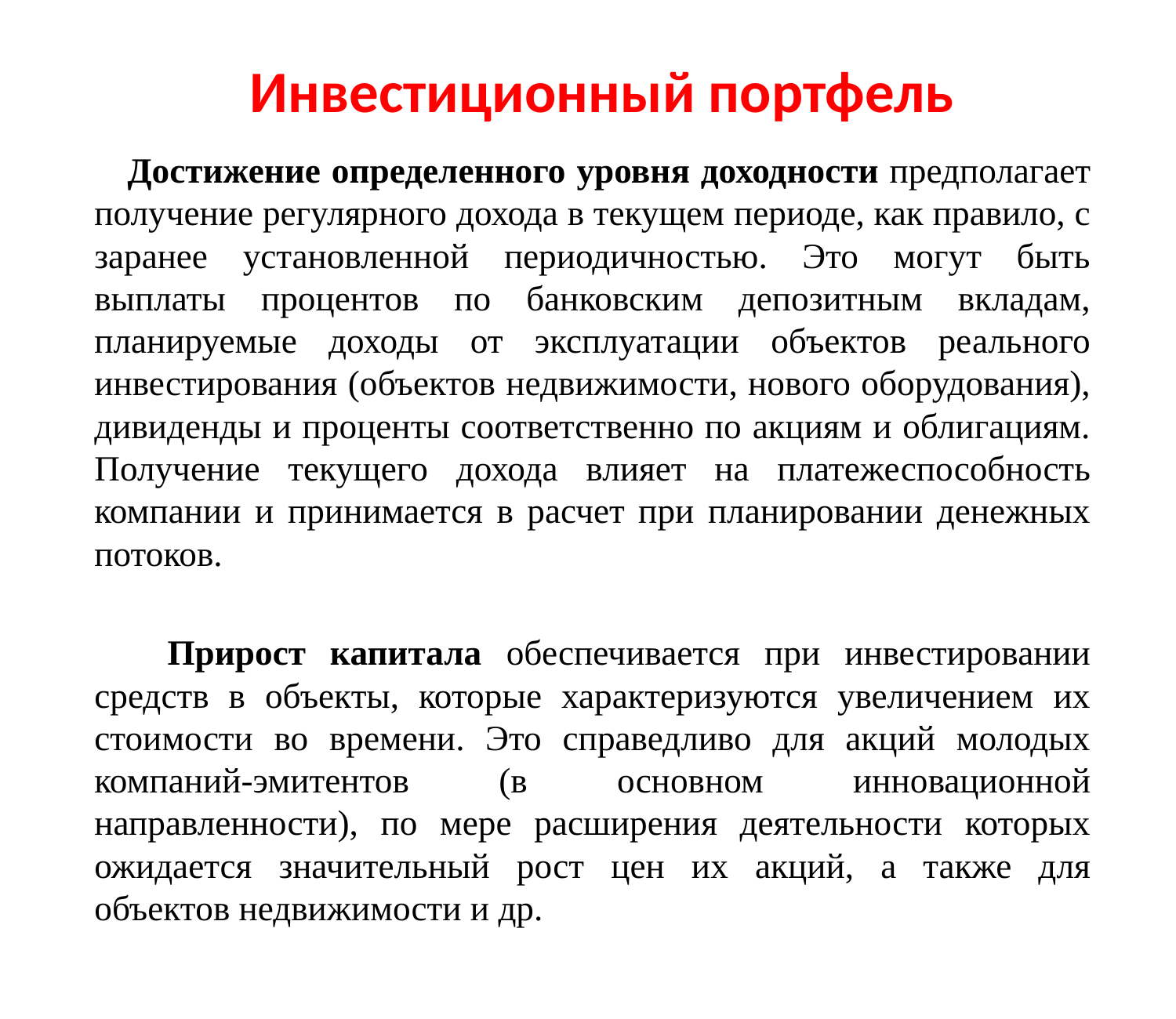

# Инвестиционный портфель
   Достижение определенного уровня доходности предполагает получение регулярного дохода в текущем периоде, как правило, с заранее установленной периодичностью. Это могут быть выплаты процентов по банковским депозитным вкладам, планируемые доходы от эксплуатации объектов реального инвестирования (объектов недвижимости, нового оборудования), дивиденды и проценты соответственно по акциям и облигациям. Получение текущего дохода влияет на платежеспособность компании и принимается в расчет при планировании денежных потоков.

   Прирост капитала обеспечивается при инвестировании средств в объекты, которые характеризуются увеличением их стоимости во времени. Это справедливо для акций молодых компаний-эмитентов (в основном инновационной направленности), по мере расширения деятельности которых ожидается значительный рост цен их акций, а также для объектов недвижимости и др.